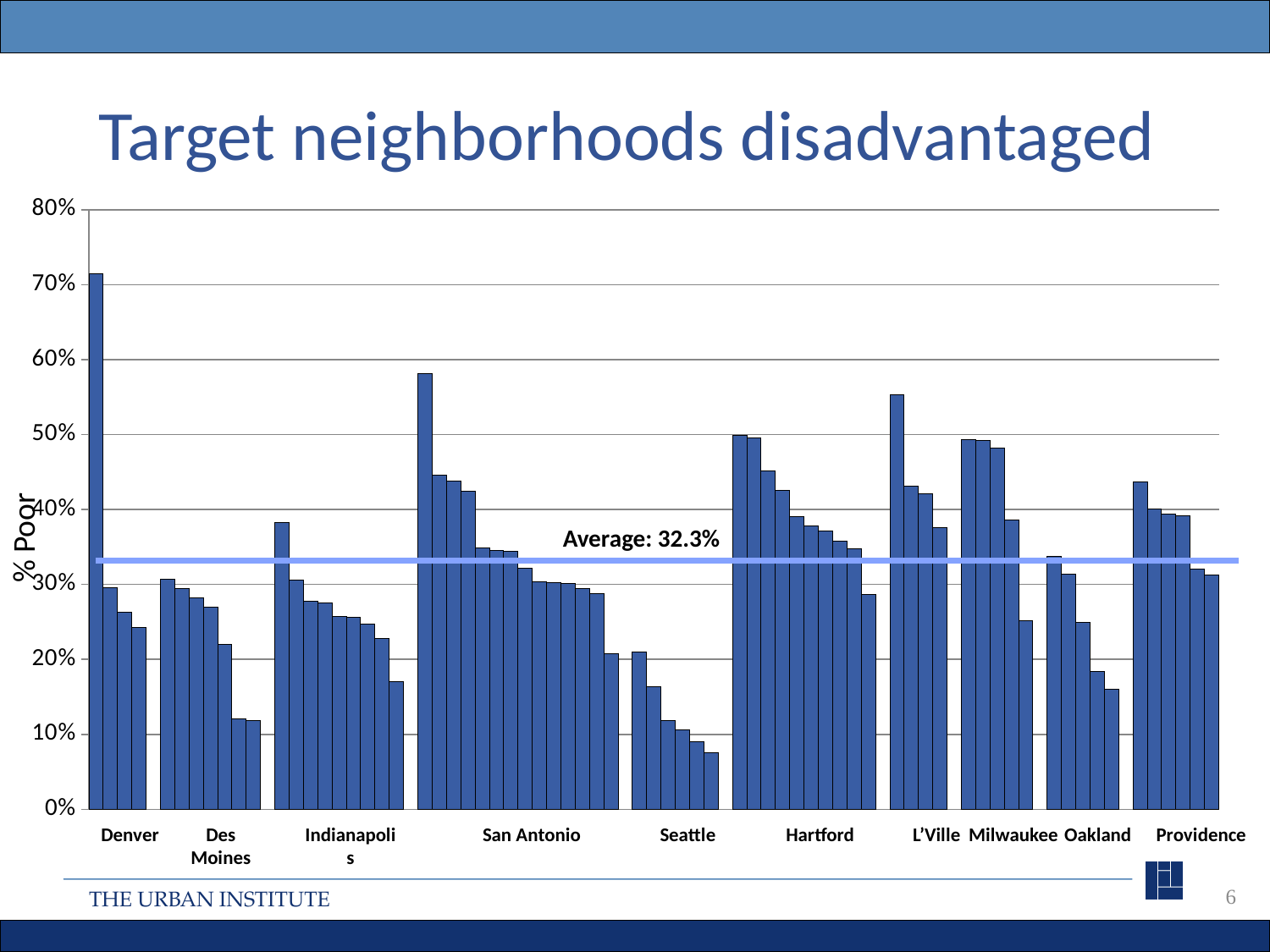

# Target neighborhoods disadvantaged

### Chart

| Category | anyturn |
|---|---|
| 1A | 0.7150430749 |
| 1D | 0.2952944491 |
| 1B | 0.2630927105 |
| 1C | 0.2424772568 |
|  | None |
| 2A | 0.3071803853 |
| 2D | 0.2940463065 |
| 2F | 0.281938326 |
| 2E | 0.2699047034 |
| 2C | 0.2201942891 |
| 2B | 0.1202677264 |
| 2G | 0.117787505 |
|  | None |
| 3G | 0.3828775268 |
| 3A | 0.306302521 |
| 3I | 0.2776535352 |
| 3F | 0.2757647059 |
| 3E | 0.2567984046 |
| 3D | 0.2558672009 |
| 3C | 0.2474120083 |
| 3H | 0.2277547257 |
| 3B | 0.1701984527 |
|  | None |
| 4H | 0.5813333333 |
| 4I | 0.4454849498 |
| 4K | 0.4376820035 |
| 4F | 0.4238957738 |
| 4C | 0.3489112123 |
| 4J | 0.3452791178 |
| 4N | 0.344346049 |
| 4D | 0.3213049025 |
| 4M | 0.3029685681 |
| 4E | 0.3021281683 |
| 4B | 0.3008264463 |
| 4G | 0.2950065703 |
| 4A | 0.2878448919 |
| 4L | 0.2077625571 |
|  | None |
| 5B | 0.2095608671 |
| 5E | 0.1635438972 |
| 5C | 0.1184168529 |
| 5A | 0.1060920734 |
| 5F | 0.0905292479 |
| 5D | 0.0756785907 |
|  | None |
| 6A | 0.4992934527 |
| 6D | 0.4953516091 |
| 6I | 0.4515570934 |
| 6B | 0.4258466329 |
| 6G | 0.3905821918 |
| 6H | 0.3783610755 |
| 6J | 0.3716850265 |
| 6C | 0.3582666667 |
| 6E | 0.3476337904 |
| 6F | 0.287054409 |
|  | None |
| 7D | 0.5530749789 |
| 7B | 0.4311265681 |
| 7C | 0.4210321577 |
| 7A | 0.3752583407 |
|  | None |
| 8B | 0.4927571814 |
| 8D | 0.4920153628 |
| 8C | 0.4815924658 |
| 8A | 0.3861569552 |
| 8E | 0.2514023457 |
|  | None |
| 9E | 0.3377170582 |
| 9C | 0.3133402275 |
| 9B | 0.2498786997 |
| 9D | 0.1841463415 |
| 9A | 0.160280225 |
|  | None |
| 10C | 0.4364082133 |
| 10B | 0.4006682868 |
| 10A | 0.3940875233 |
| 10D | 0.3918646798 |
| 10F | 0.3203684749 |
| 10E | 0.3122306435 |
% Poor
Average: 32.3%
Denver
Des Moines
Indianapolis
San Antonio
Seattle
Hartford
L’Ville
Milwaukee
Oakland
Providence
6